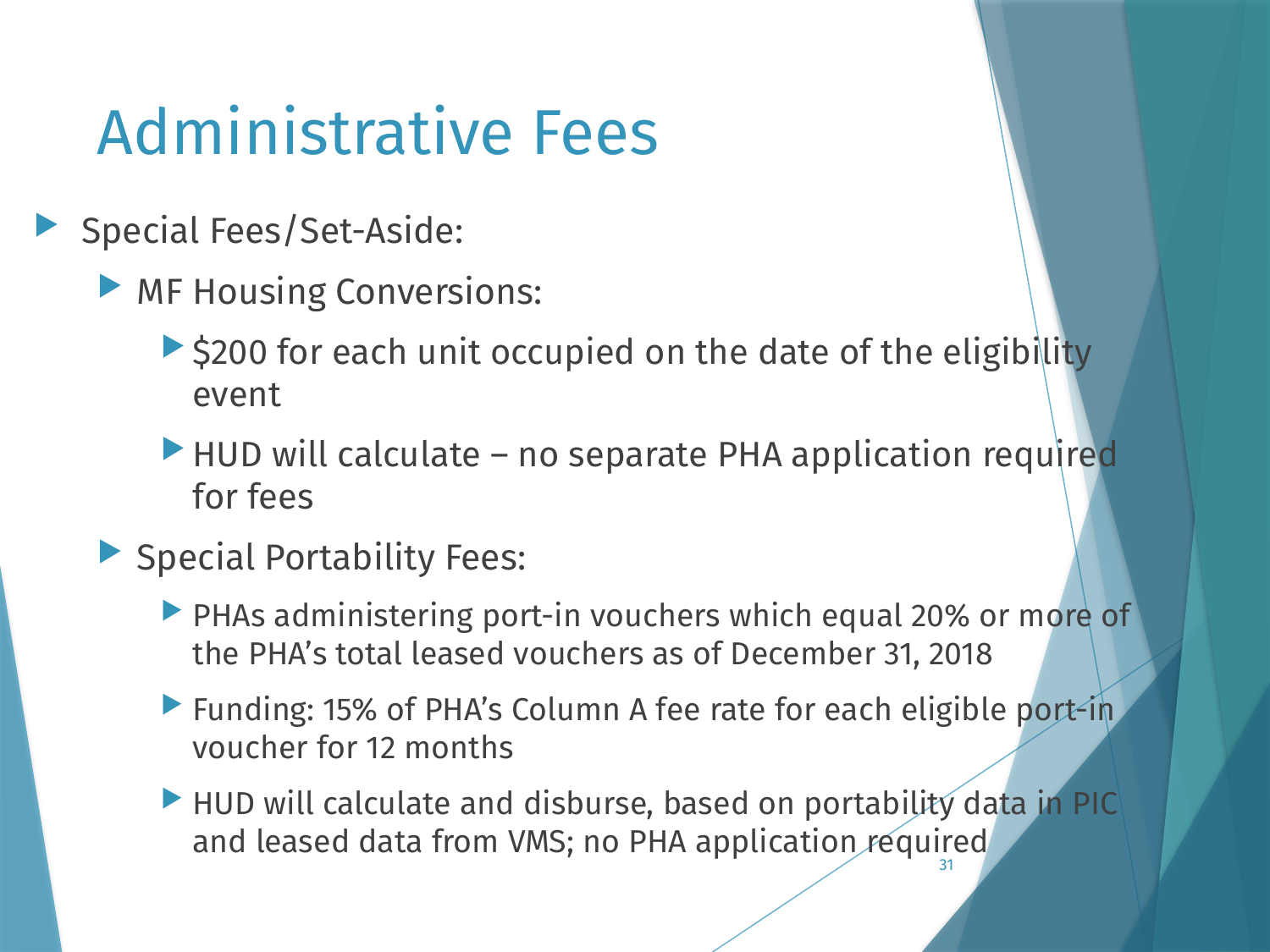

# Administrative Fees
Special Fees/Set-Aside:
MF Housing Conversions:
$200 for each unit occupied on the date of the eligibility event
HUD will calculate – no separate PHA application required for fees
Special Portability Fees:
PHAs administering port-in vouchers which equal 20% or more of the PHA’s total leased vouchers as of December 31, 2018
Funding: 15% of PHA’s Column A fee rate for each eligible port-in voucher for 12 months
HUD will calculate and disburse, based on portability data in PIC and leased data from VMS; no PHA application required
31